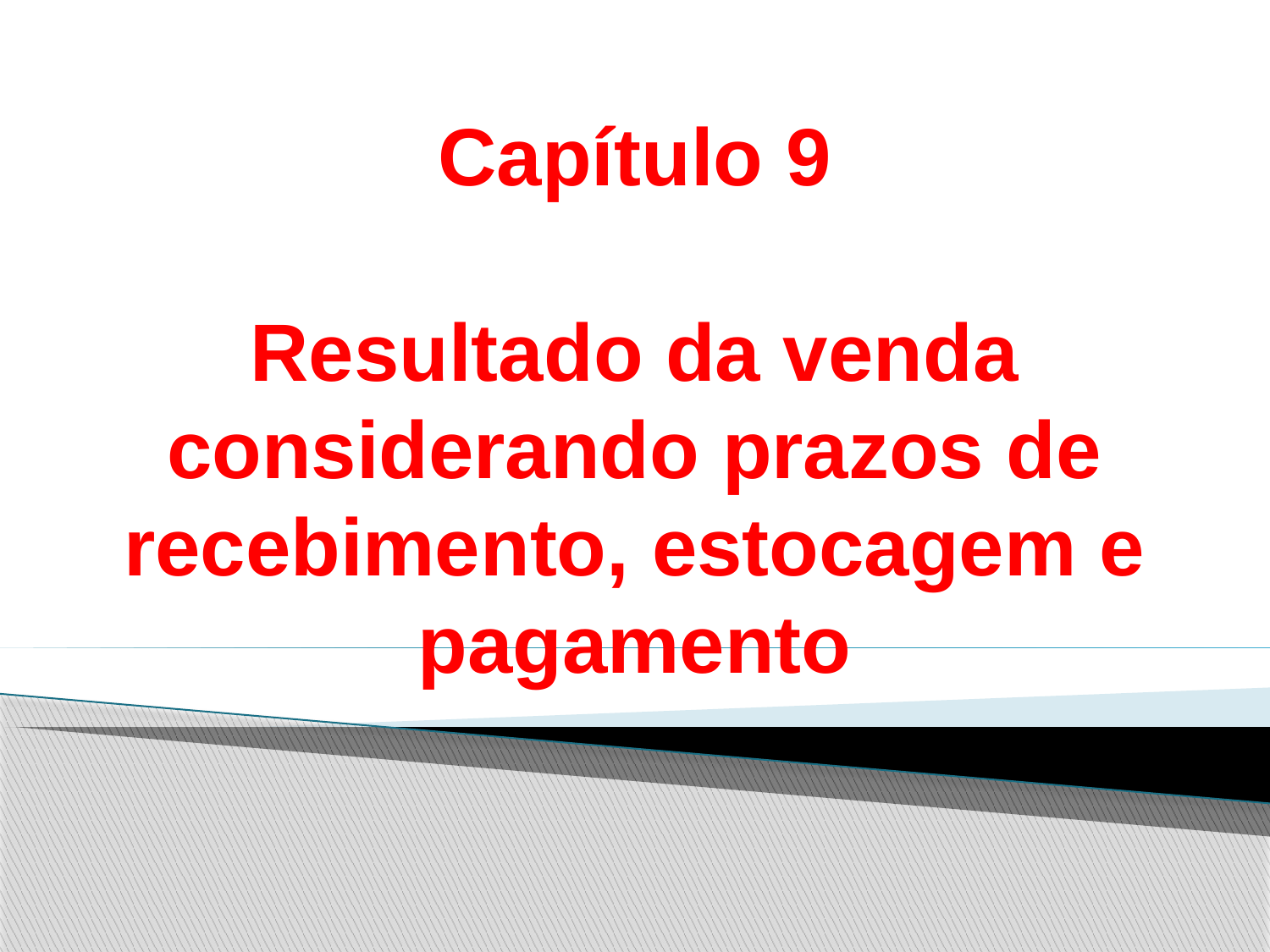

# Capítulo 9 Resultado da venda considerando prazos de recebimento, estocagem e pagamento